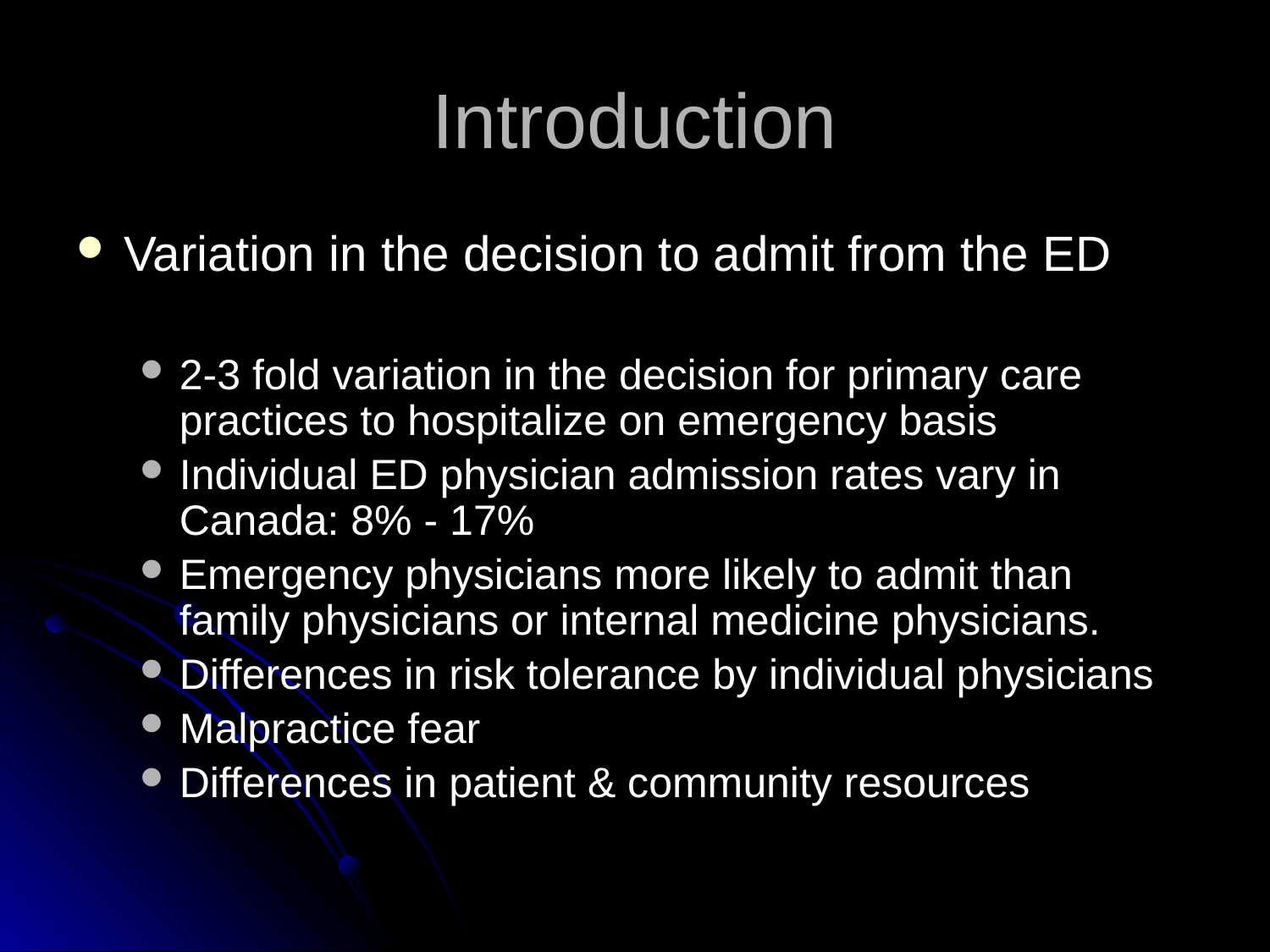

# Introduction
Variation in the decision to admit from the ED

2-3 fold variation in the decision for primary care practices to hospitalize on emergency basis
Individual ED physician admission rates vary in Canada: 8% - 17%
Emergency physicians more likely to admit than family physicians or internal medicine physicians.
Differences in risk tolerance by individual physicians
Malpractice fear
Differences in patient & community resources